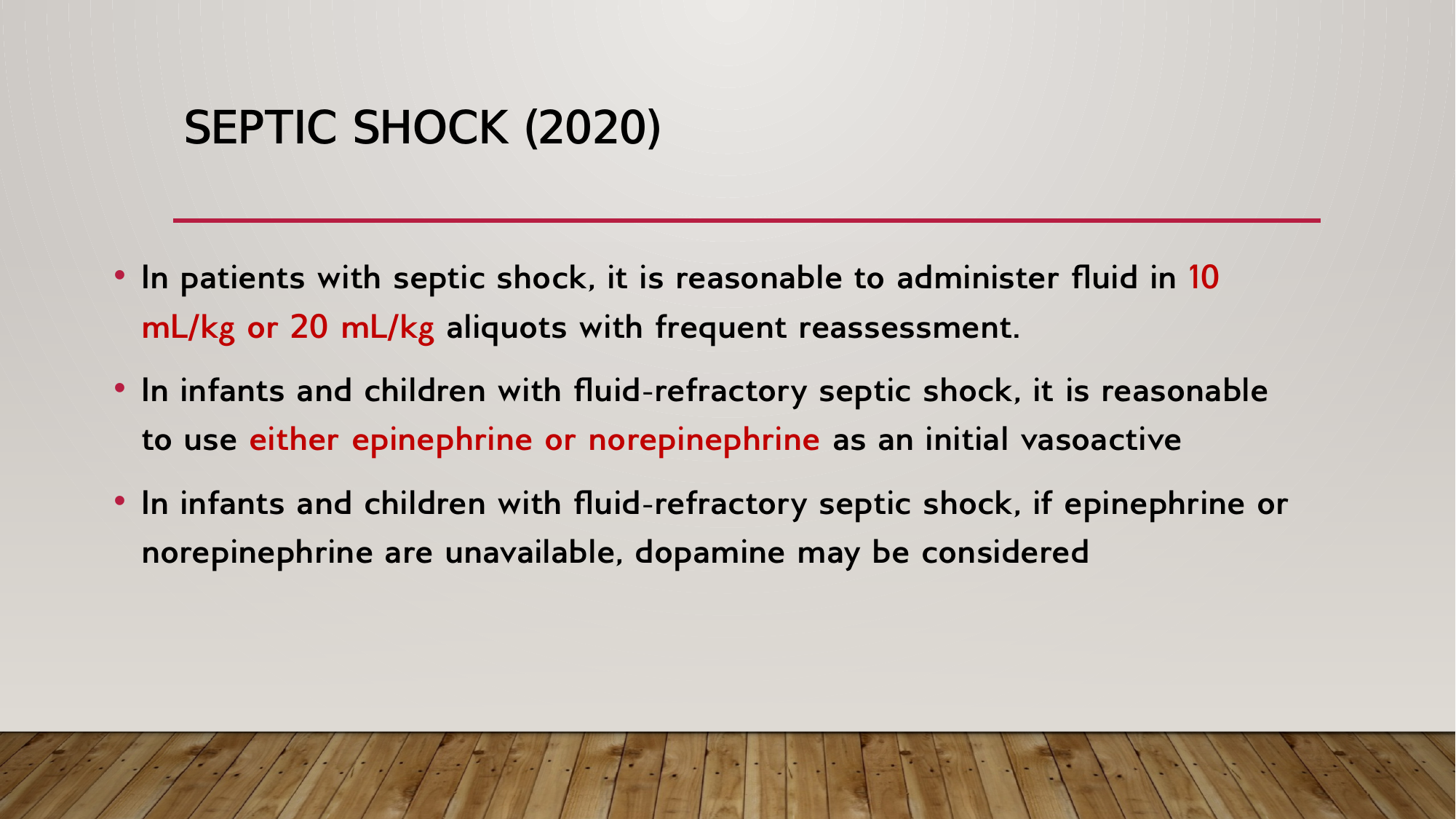

# Septic Shock (2020)
In patients with septic shock, it is reasonable to administer fluid in 10 mL/kg or 20 mL/kg aliquots with frequent reassessment.
In infants and children with fluid-refractory septic shock, it is reasonable to use either epinephrine or norepinephrine as an initial vasoactive
In infants and children with fluid-refractory septic shock, if epinephrine or norepinephrine are unavailable, dopamine may be considered